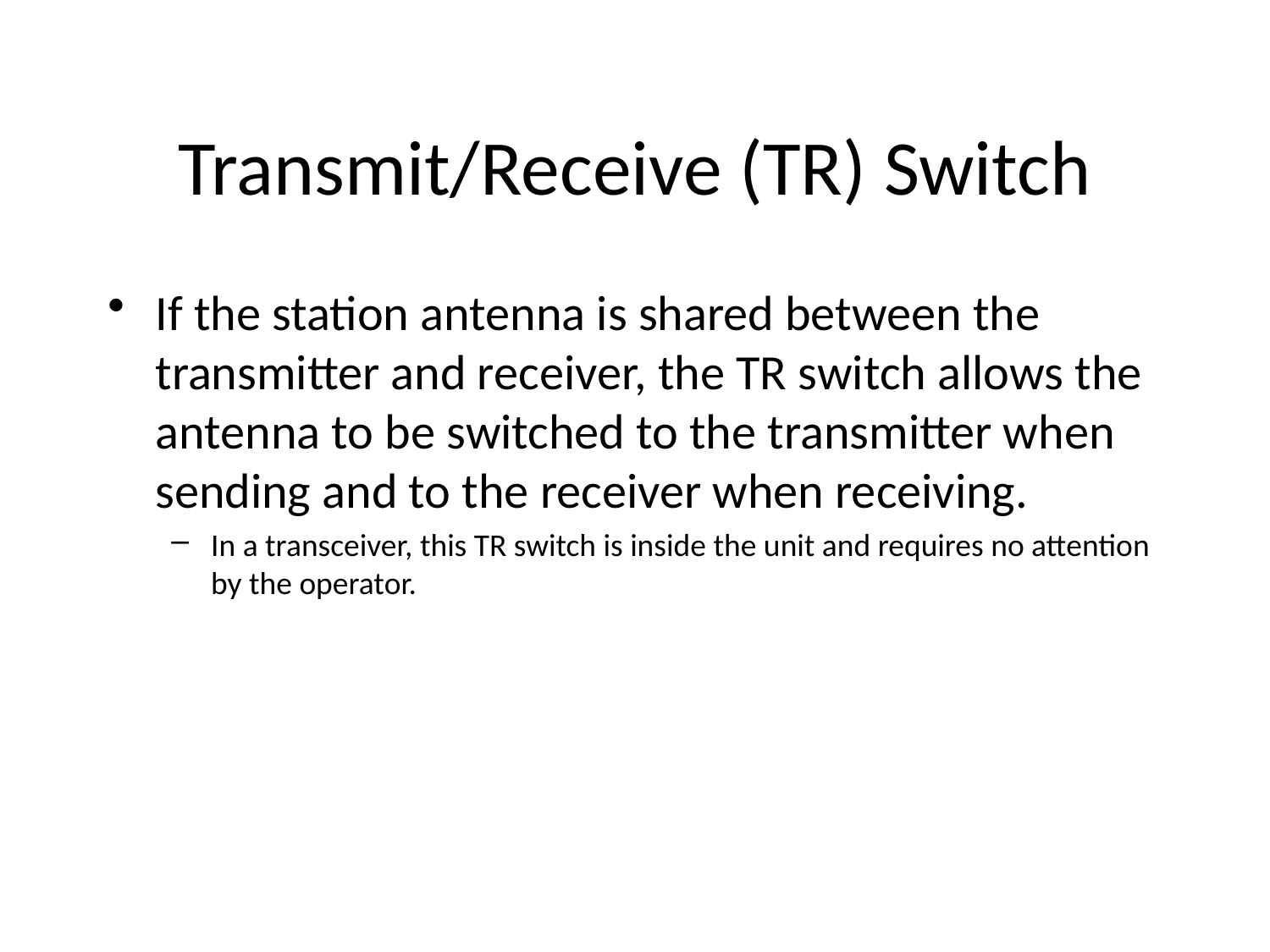

Transmit/Receive (TR) Switch
If the station antenna is shared between the transmitter and receiver, the TR switch allows the antenna to be switched to the transmitter when sending and to the receiver when receiving.
In a transceiver, this TR switch is inside the unit and requires no attention by the operator.